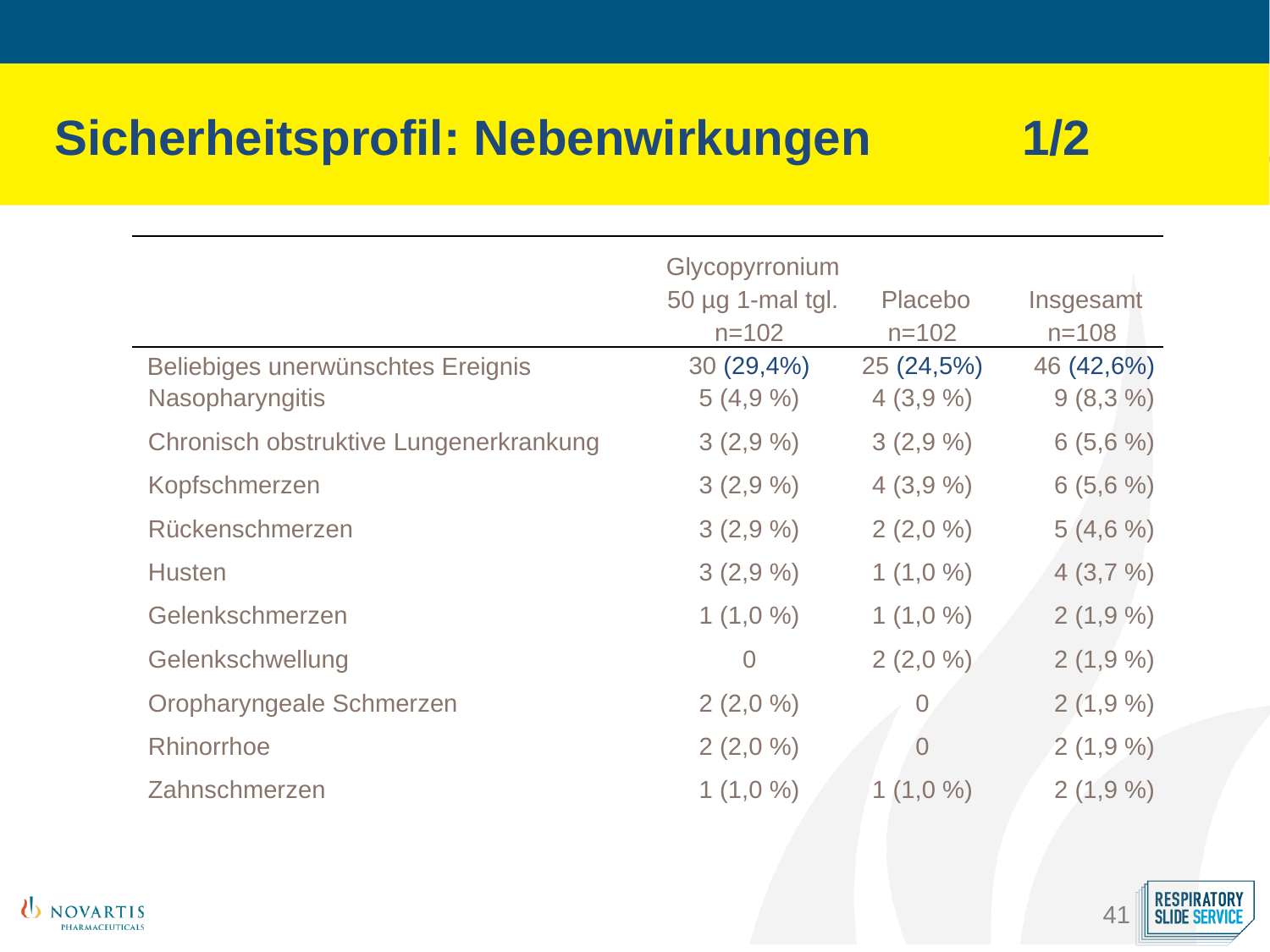

Sicherheitsprofil: Nebenwirkungen           1/2
|  | Glycopyrronium 50 µg 1-mal tgl. n=102 | Placebo n=102 | Insgesamt n=108 |
| --- | --- | --- | --- |
| Beliebiges unerwünschtes Ereignis | 30 (29,4%) | 25 (24,5%) | 46 (42,6%) |
| Nasopharyngitis | 5 (4,9 %) | 4 (3,9 %) | 9 (8,3 %) |
| Chronisch obstruktive Lungenerkrankung | 3 (2,9 %) | 3 (2,9 %) | 6 (5,6 %) |
| Kopfschmerzen | 3 (2,9 %) | 4 (3,9 %) | 6 (5,6 %) |
| Rückenschmerzen | 3 (2,9 %) | 2 (2,0 %) | 5 (4,6 %) |
| Husten | 3 (2,9 %) | 1 (1,0 %) | 4 (3,7 %) |
| Gelenkschmerzen | 1 (1,0 %) | 1 (1,0 %) | 2 (1,9 %) |
| Gelenkschwellung | 0 | 2 (2,0 %) | 2 (1,9 %) |
| Oropharyngeale Schmerzen | 2 (2,0 %) | 0 | 2 (1,9 %) |
| Rhinorrhoe | 2 (2,0 %) | 0 | 2 (1,9 %) |
| Zahnschmerzen | 1 (1,0 %) | 1 (1,0 %) | 2 (1,9 %) |